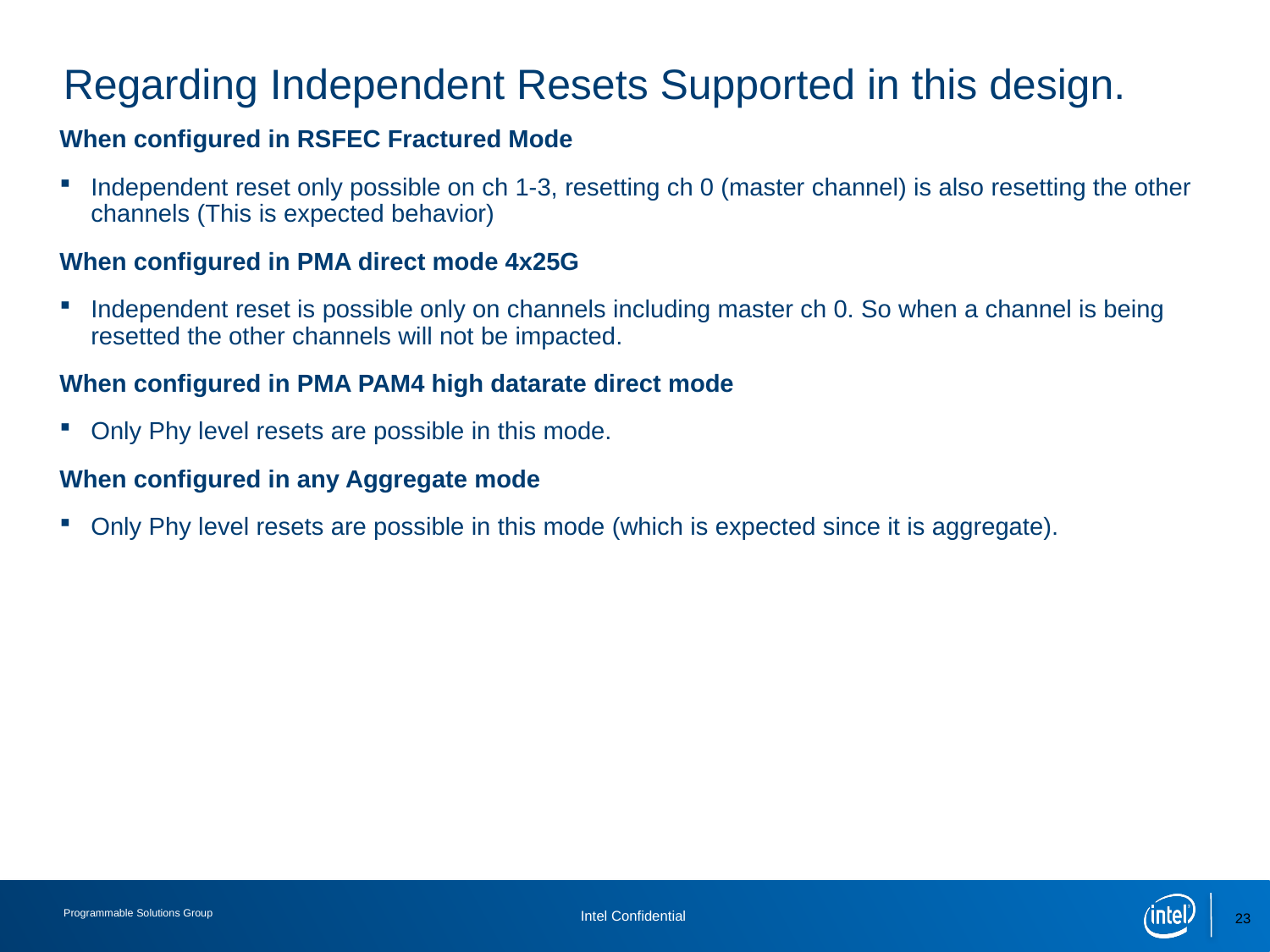

# Regarding Independent Resets Supported in this design.
When configured in RSFEC Fractured Mode
Independent reset only possible on ch 1-3, resetting ch 0 (master channel) is also resetting the other channels (This is expected behavior)
When configured in PMA direct mode 4x25G
Independent reset is possible only on channels including master ch 0. So when a channel is being resetted the other channels will not be impacted.
When configured in PMA PAM4 high datarate direct mode
Only Phy level resets are possible in this mode.
When configured in any Aggregate mode
Only Phy level resets are possible in this mode (which is expected since it is aggregate).

23